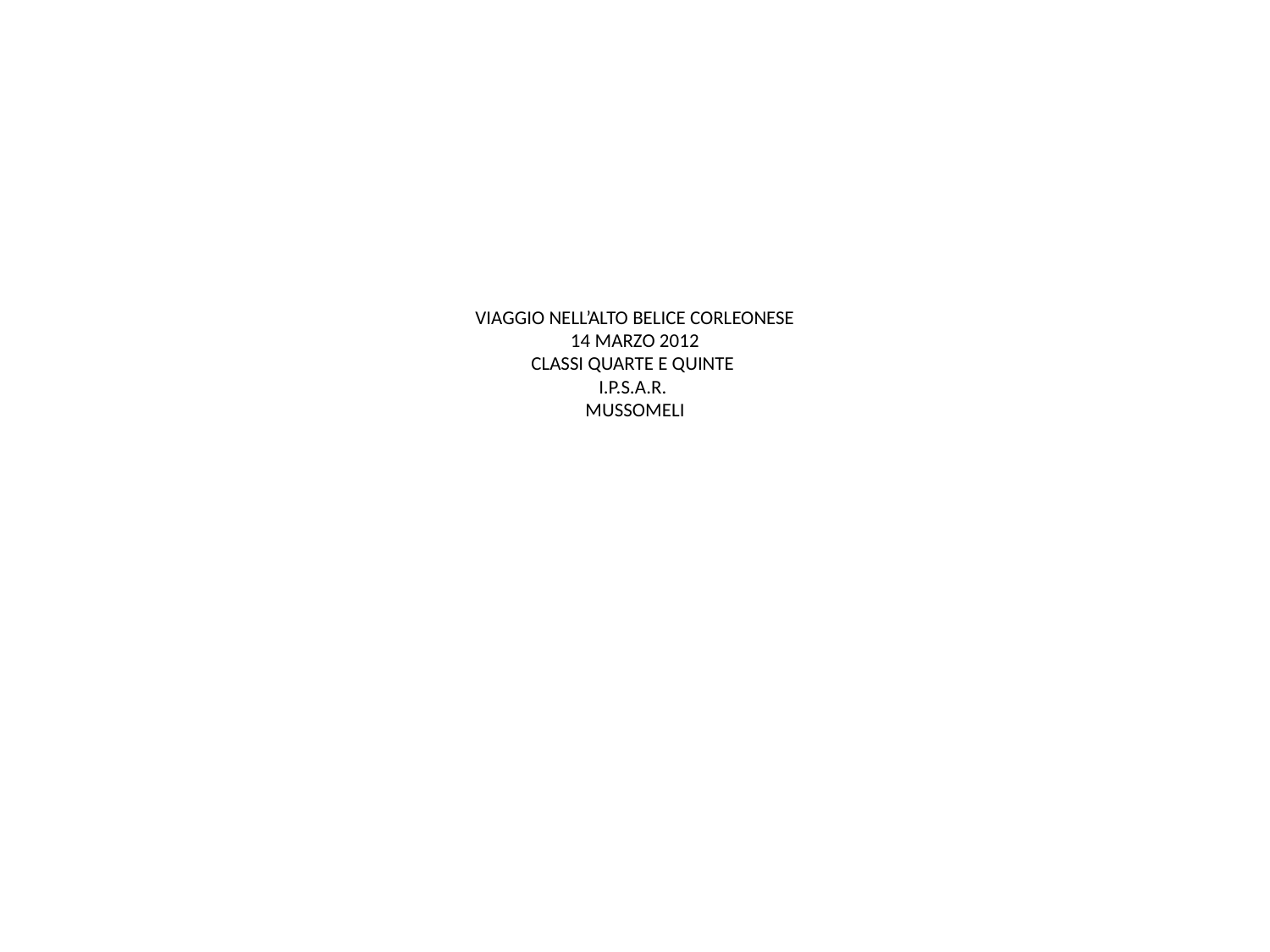

# VIAGGIO NELL’ALTO BELICE CORLEONESE 14 MARZO 2012 CLASSI QUARTE E QUINTE I.P.S.A.R. MUSSOMELI